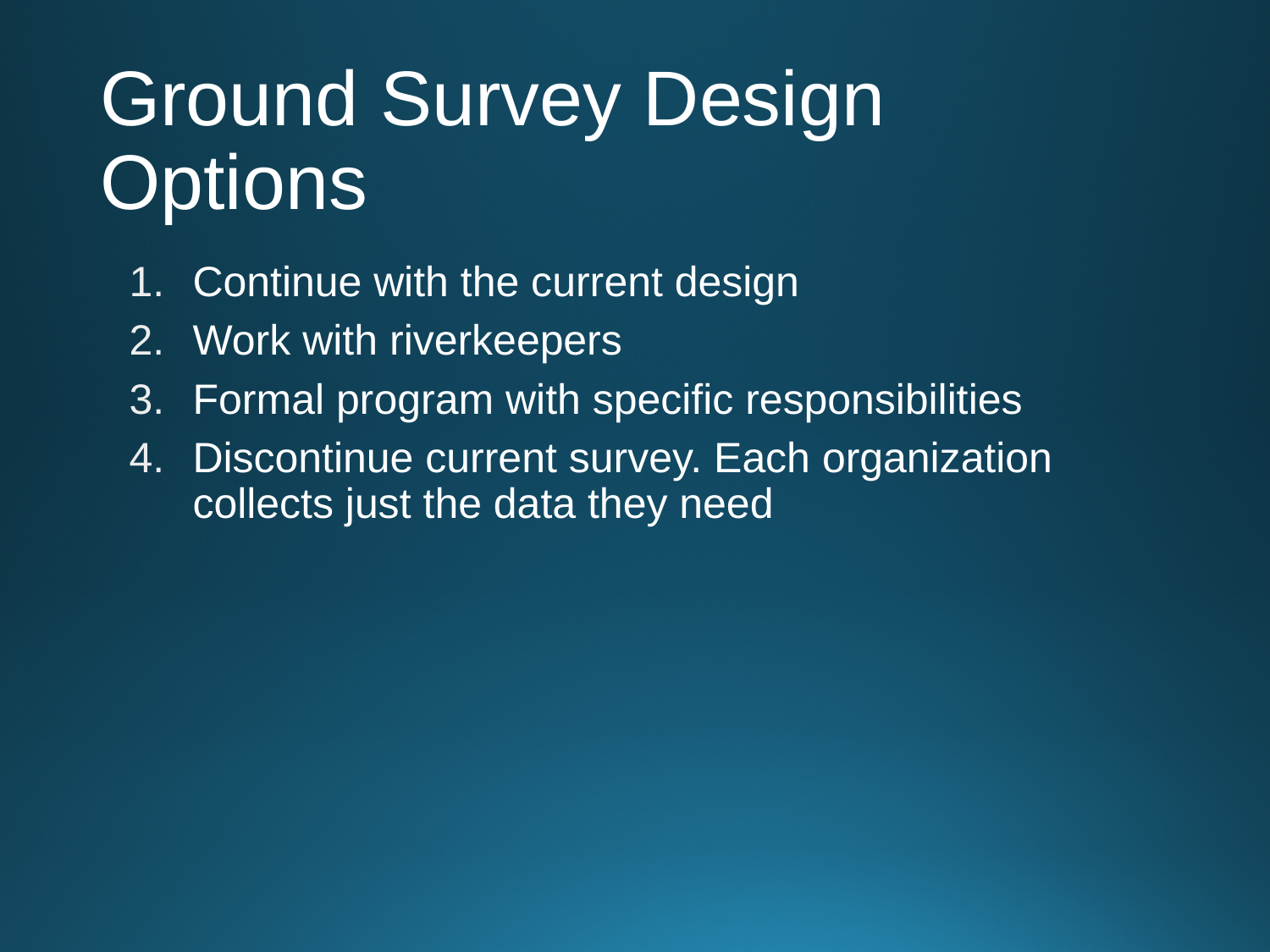

# Ground Survey Design Options
Continue with the current design
Work with riverkeepers
Formal program with specific responsibilities
Discontinue current survey. Each organization collects just the data they need